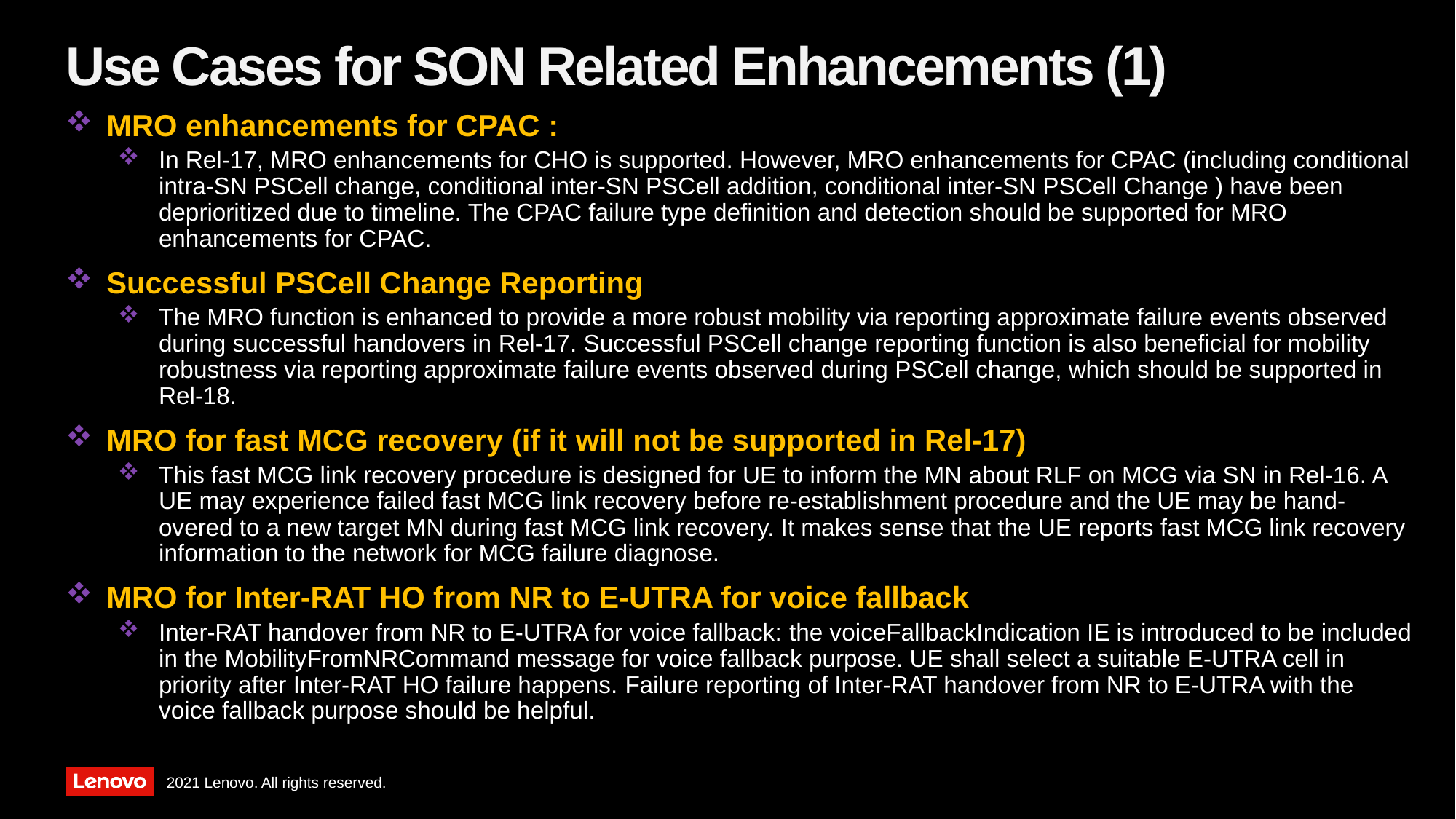

# Use Cases for SON Related Enhancements (1)
MRO enhancements for CPAC :
In Rel-17, MRO enhancements for CHO is supported. However, MRO enhancements for CPAC (including conditional intra-SN PSCell change, conditional inter-SN PSCell addition, conditional inter-SN PSCell Change ) have been deprioritized due to timeline. The CPAC failure type definition and detection should be supported for MRO enhancements for CPAC.
Successful PSCell Change Reporting
The MRO function is enhanced to provide a more robust mobility via reporting approximate failure events observed during successful handovers in Rel-17. Successful PSCell change reporting function is also beneficial for mobility robustness via reporting approximate failure events observed during PSCell change, which should be supported in Rel-18.
MRO for fast MCG recovery (if it will not be supported in Rel-17)
This fast MCG link recovery procedure is designed for UE to inform the MN about RLF on MCG via SN in Rel-16. A UE may experience failed fast MCG link recovery before re-establishment procedure and the UE may be hand-overed to a new target MN during fast MCG link recovery. It makes sense that the UE reports fast MCG link recovery information to the network for MCG failure diagnose.
MRO for Inter-RAT HO from NR to E-UTRA for voice fallback
Inter-RAT handover from NR to E-UTRA for voice fallback: the voiceFallbackIndication IE is introduced to be included in the MobilityFromNRCommand message for voice fallback purpose. UE shall select a suitable E-UTRA cell in priority after Inter-RAT HO failure happens. Failure reporting of Inter-RAT handover from NR to E-UTRA with the voice fallback purpose should be helpful.